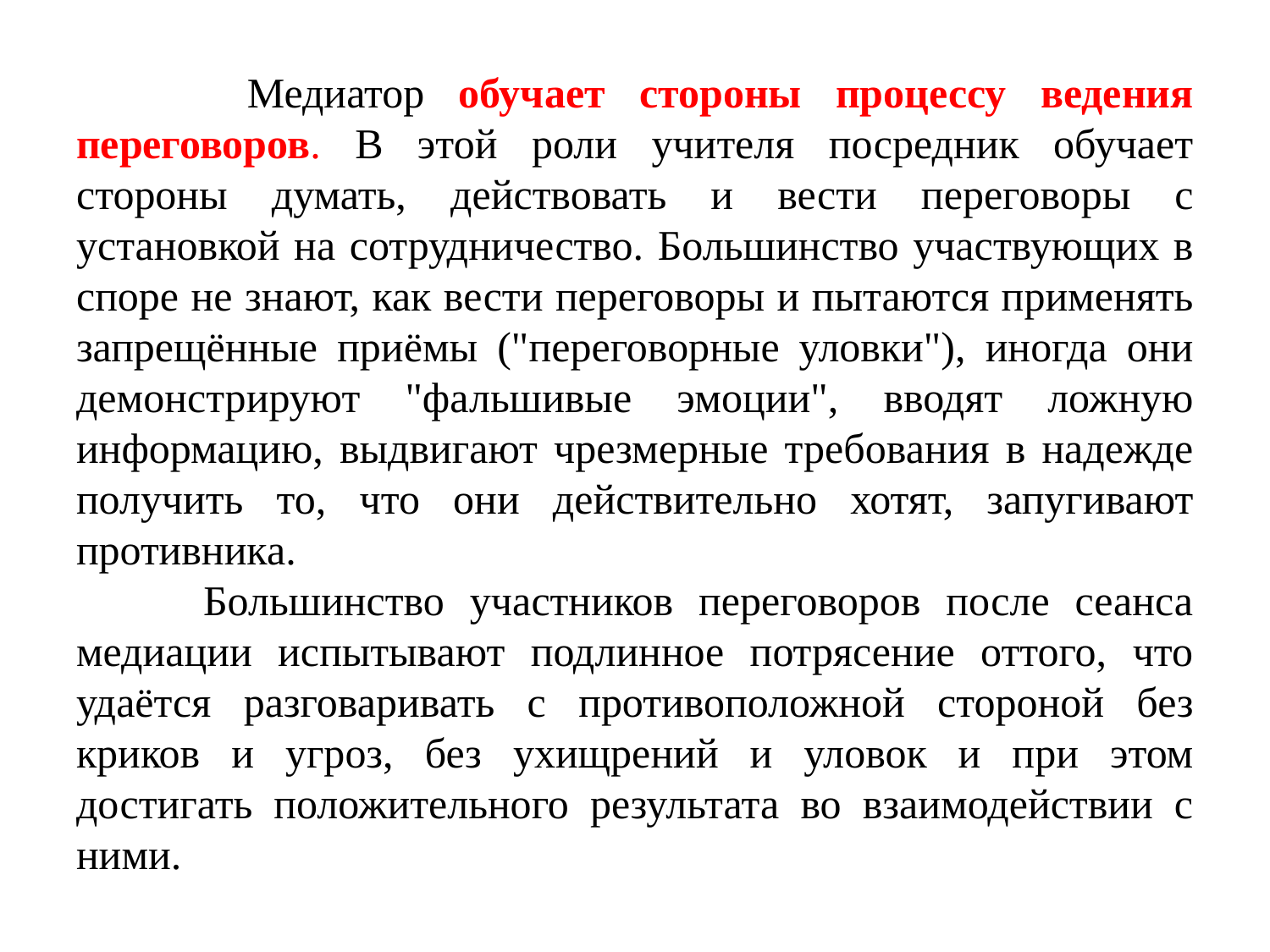

# Медиатор обучает стороны процессу ведения переговоров. В этой роли учителя посредник обучает стороны думать, действовать и вести переговоры с установкой на сотрудничество. Большинство участвующих в споре не знают, как вести переговоры и пытаются применять запрещённые приёмы ("переговорные уловки"), иногда они демонстрируют "фальшивые эмоции", вводят ложную информацию, выдвигают чрезмерные требования в надежде получить то, что они действительно хотят, запугивают противника. Большинство участников переговоров после сеанса медиации испытывают подлинное потрясение оттого, что удаётся разговаривать с противоположной стороной без криков и угроз, без ухищрений и уловок и при этом достигать положительного результата во взаимодействии с ними.